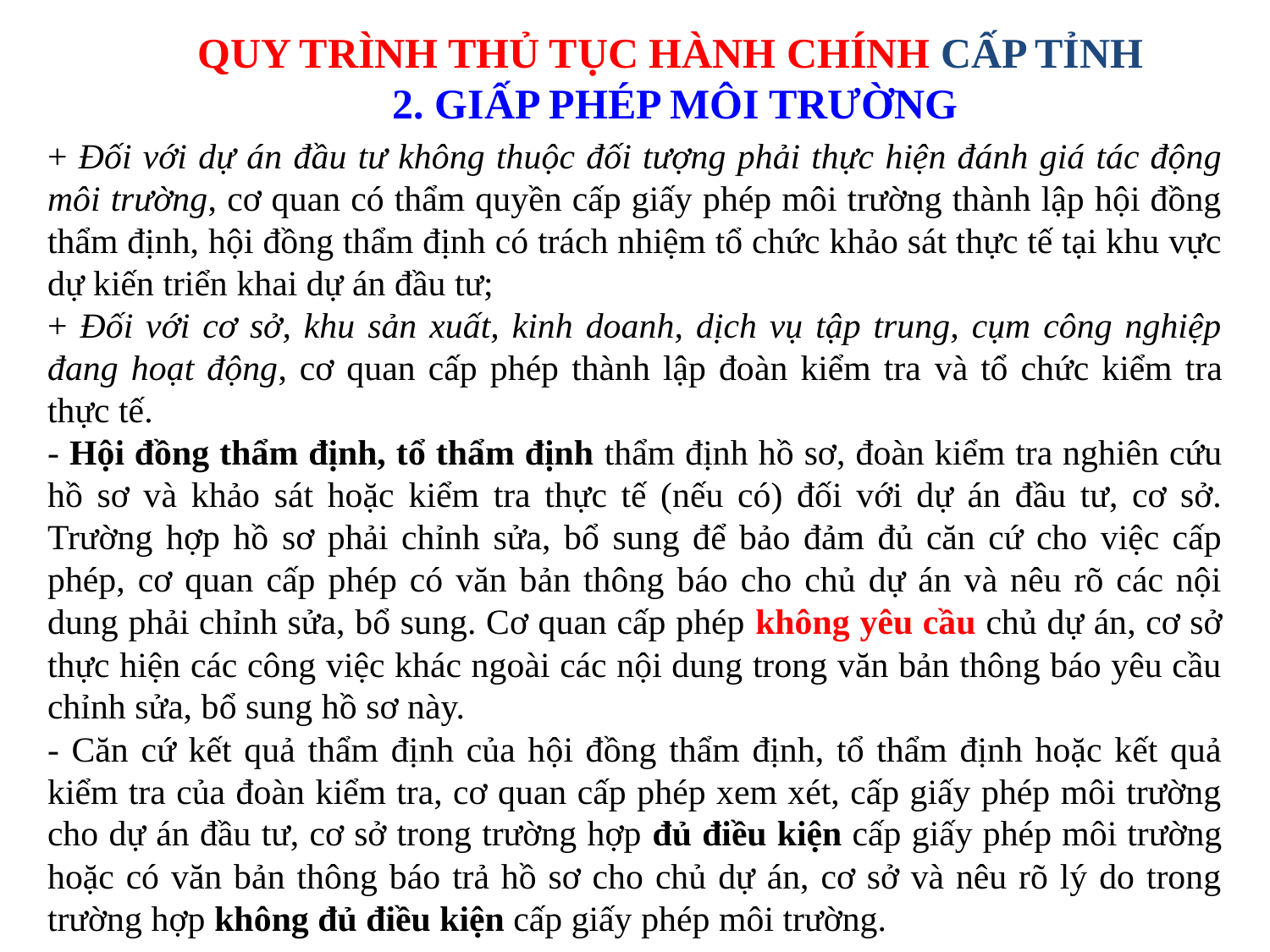

QUY TRÌNH THỦ TỤC HÀNH CHÍNH CẤP TỈNH
2. GIẤP PHÉP MÔI TRƯỜNG
+ Đối với dự án đầu tư không thuộc đối tượng phải thực hiện đánh giá tác động môi trường, cơ quan có thẩm quyền cấp giấy phép môi trường thành lập hội đồng thẩm định, hội đồng thẩm định có trách nhiệm tổ chức khảo sát thực tế tại khu vực dự kiến triển khai dự án đầu tư;
+ Đối với cơ sở, khu sản xuất, kinh doanh, dịch vụ tập trung, cụm công nghiệp đang hoạt động, cơ quan cấp phép thành lập đoàn kiểm tra và tổ chức kiểm tra thực tế.
- Hội đồng thẩm định, tổ thẩm định thẩm định hồ sơ, đoàn kiểm tra nghiên cứu hồ sơ và khảo sát hoặc kiểm tra thực tế (nếu có) đối với dự án đầu tư, cơ sở. Trường hợp hồ sơ phải chỉnh sửa, bổ sung để bảo đảm đủ căn cứ cho việc cấp phép, cơ quan cấp phép có văn bản thông báo cho chủ dự án và nêu rõ các nội dung phải chỉnh sửa, bổ sung. Cơ quan cấp phép không yêu cầu chủ dự án, cơ sở thực hiện các công việc khác ngoài các nội dung trong văn bản thông báo yêu cầu chỉnh sửa, bổ sung hồ sơ này.
- Căn cứ kết quả thẩm định của hội đồng thẩm định, tổ thẩm định hoặc kết quả kiểm tra của đoàn kiểm tra, cơ quan cấp phép xem xét, cấp giấy phép môi trường cho dự án đầu tư, cơ sở trong trường hợp đủ điều kiện cấp giấy phép môi trường hoặc có văn bản thông báo trả hồ sơ cho chủ dự án, cơ sở và nêu rõ lý do trong trường hợp không đủ điều kiện cấp giấy phép môi trường.